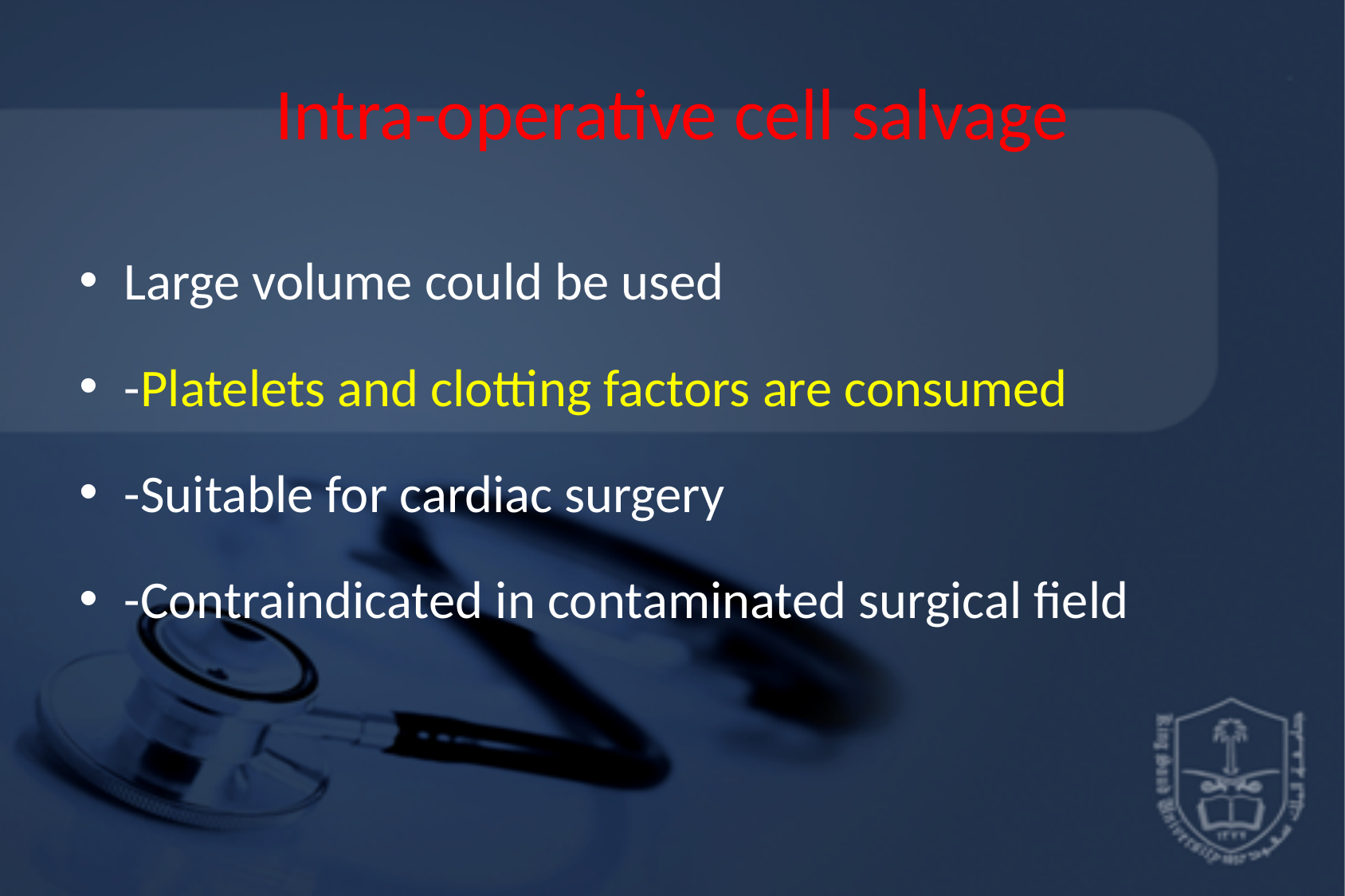

# Intra-operative cell salvage
Large volume could be used
-Platelets and clotting factors are consumed
-Suitable for cardiac surgery
-Contraindicated in contaminated surgical field